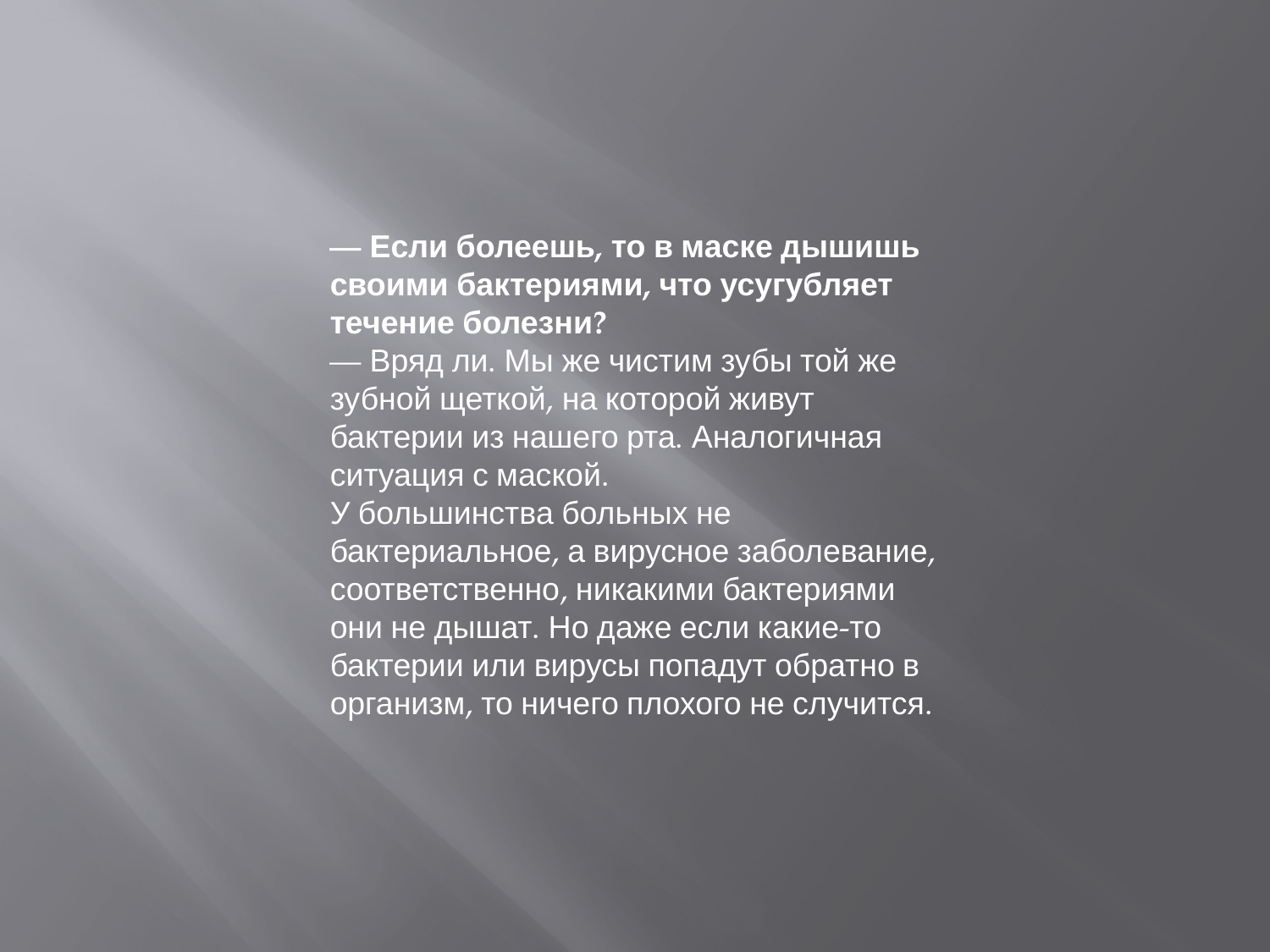

— Если болеешь, то в маске дышишь своими бактериями, что усугубляет течение болезни?
— Вряд ли. Мы же чистим зубы той же зубной щеткой, на которой живут бактерии из нашего рта. Аналогичная ситуация с маской.
У большинства больных не бактериальное, а вирусное заболевание, соответственно, никакими бактериями они не дышат. Но даже если какие-то бактерии или вирусы попадут обратно в организм, то ничего плохого не случится.